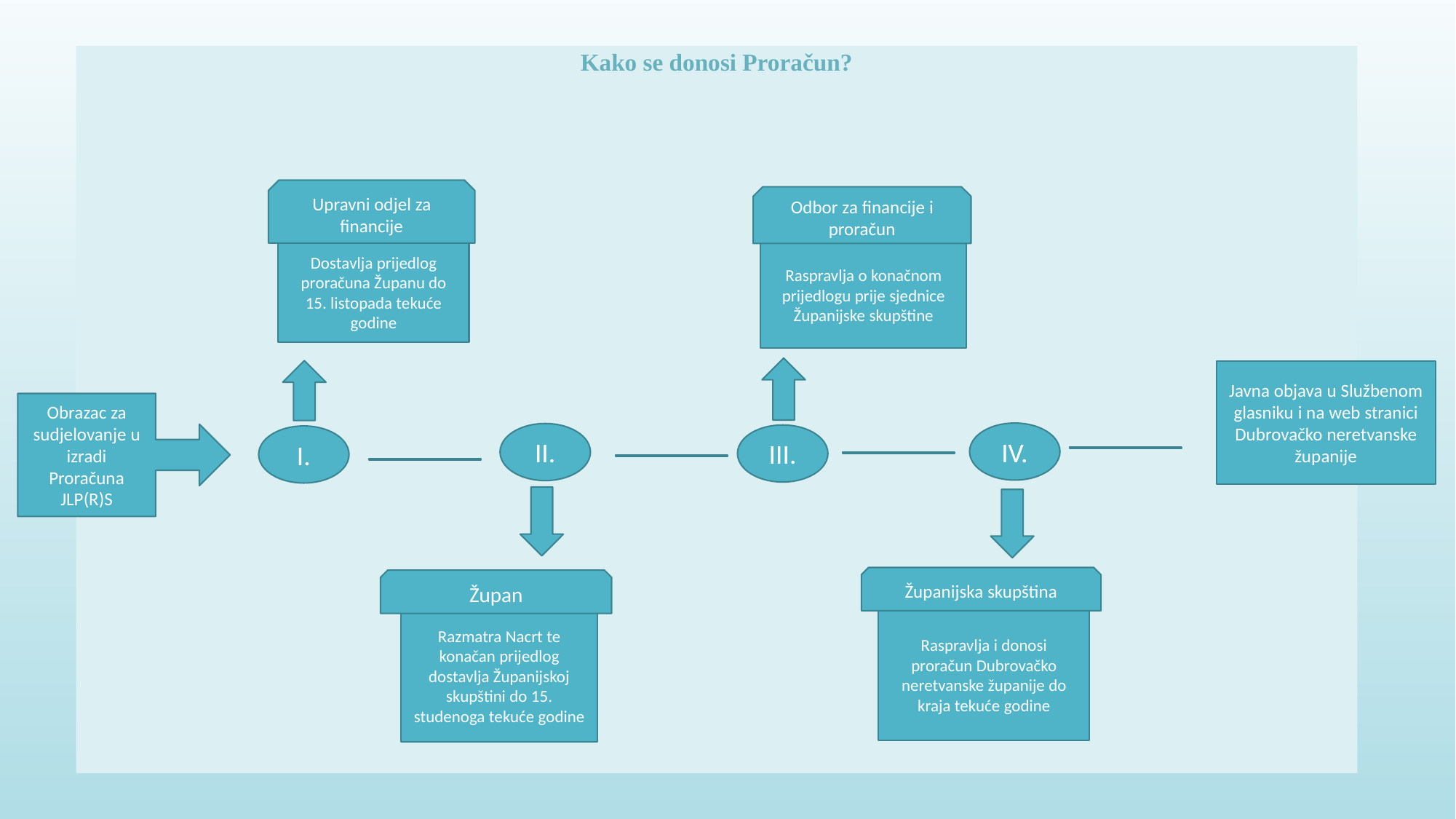

Kako se donosi Proračun?

Upravni odjel za financije
Odbor za financije i proračun
Raspravlja o konačnom prijedlogu prije sjednice Županijske skupštine
Dostavlja prijedlog proračuna Županu do 15. listopada tekuće godine
Javna objava u Službenom glasniku i na web stranici Dubrovačko neretvanske županije

Obrazac za sudjelovanje u izradi Proračuna JLP(R)S
IV.
II.
III.
I.

Županijska skupština
Župan
Raspravlja i donosi proračun Dubrovačko neretvanske županije do kraja tekuće godine
Razmatra Nacrt te konačan prijedlog dostavlja Županijskoj skupštini do 15. studenoga tekuće godine